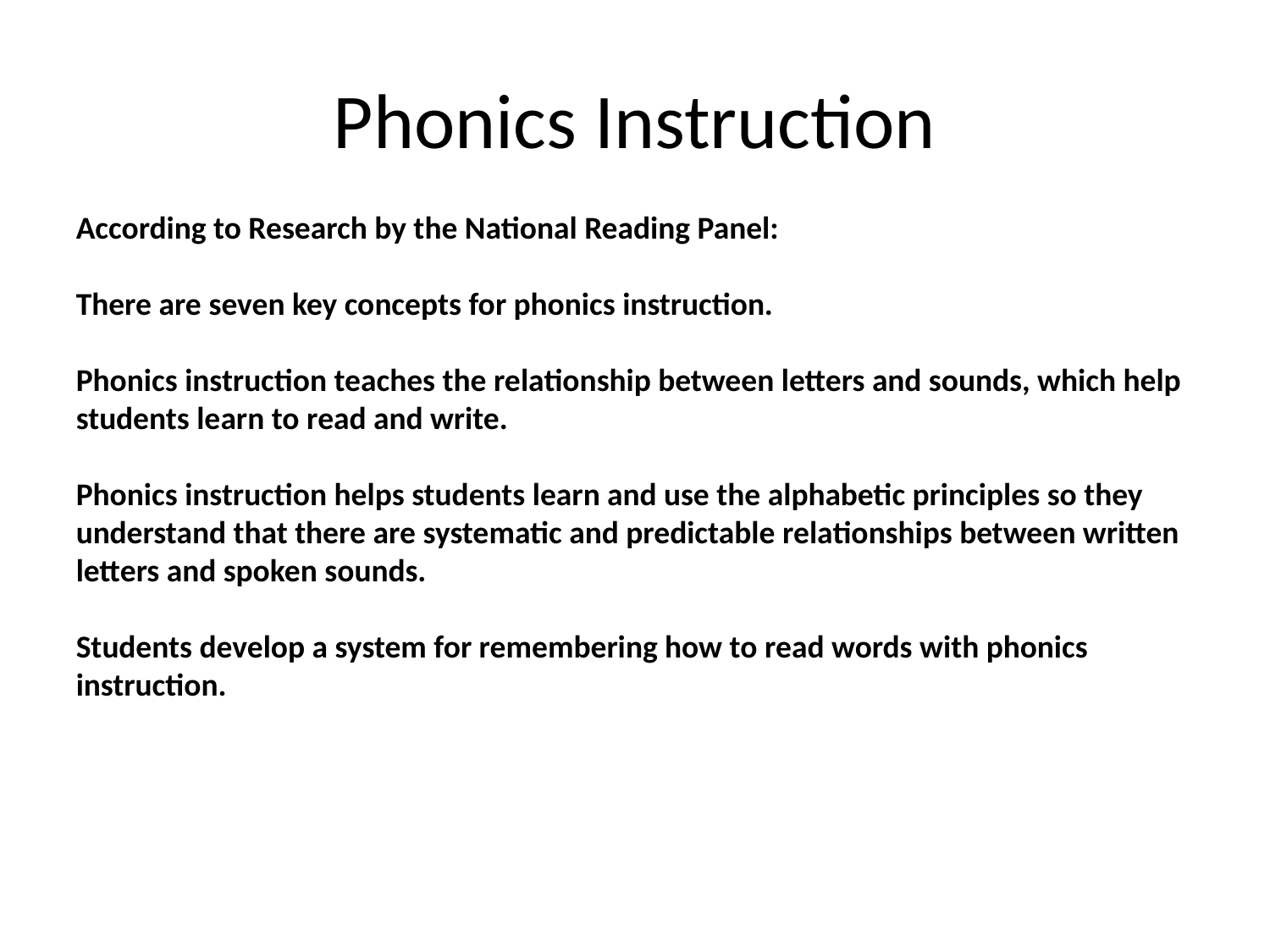

# Phonics Instruction
According to Research by the National Reading Panel:

There are seven key concepts for phonics instruction.

Phonics instruction teaches the relationship between letters and sounds, which help students learn to read and write.

Phonics instruction helps students learn and use the alphabetic principles so they understand that there are systematic and predictable relationships between written letters and spoken sounds.

Students develop a system for remembering how to read words with phonics instruction.